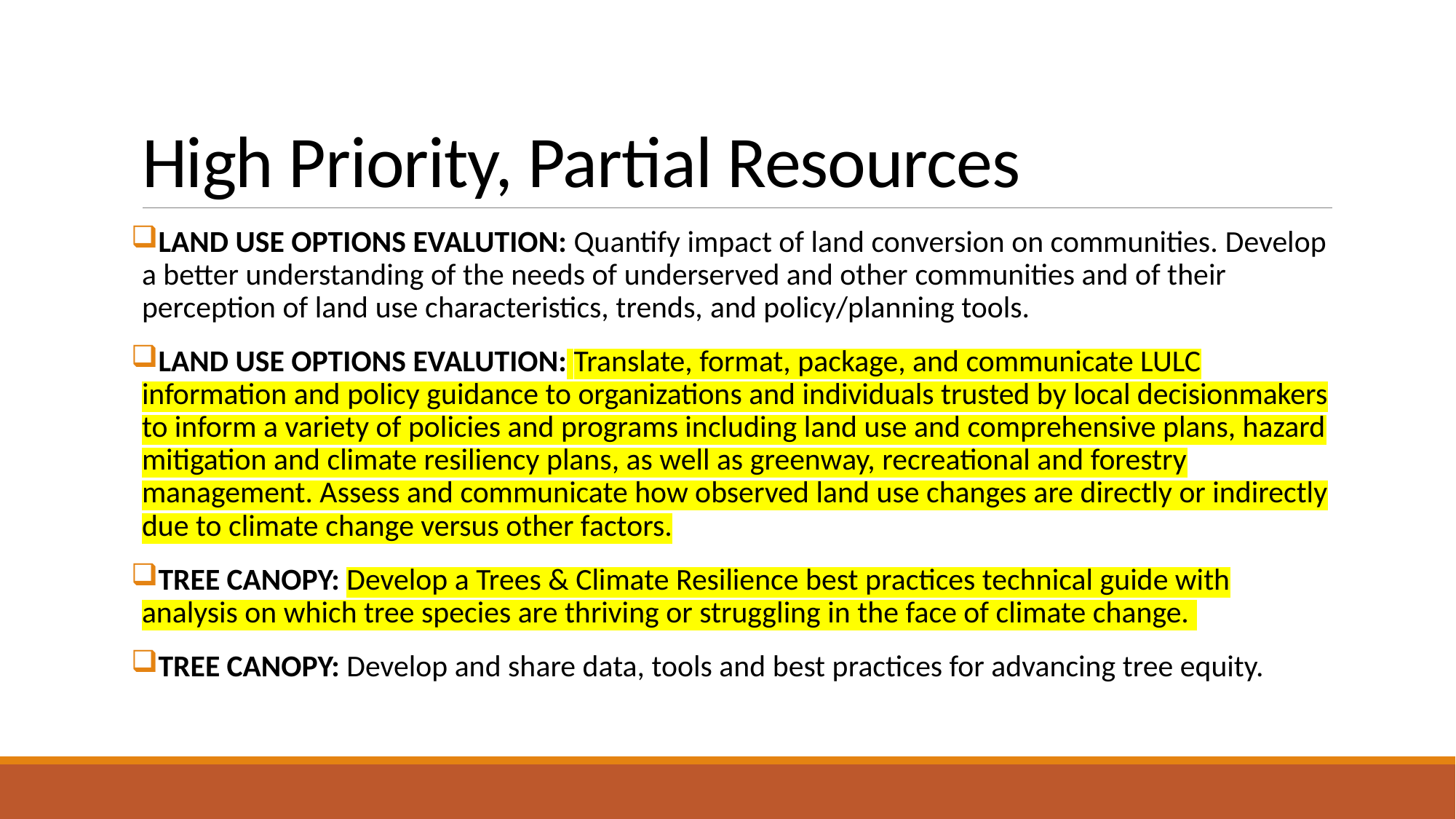

# High Priority, Partial Resources
LAND USE OPTIONS EVALUTION: Quantify impact of land conversion on communities. Develop a better understanding of the needs of underserved and other communities and of their perception of land use characteristics, trends, and policy/planning tools.
LAND USE OPTIONS EVALUTION: Translate, format, package, and communicate LULC information and policy guidance to organizations and individuals trusted by local decisionmakers to inform a variety of policies and programs including land use and comprehensive plans, hazard mitigation and climate resiliency plans, as well as greenway, recreational and forestry management. Assess and communicate how observed land use changes are directly or indirectly due to climate change versus other factors.
TREE CANOPY: Develop a Trees & Climate Resilience best practices technical guide with analysis on which tree species are thriving or struggling in the face of climate change.
TREE CANOPY: Develop and share data, tools and best practices for advancing tree equity.